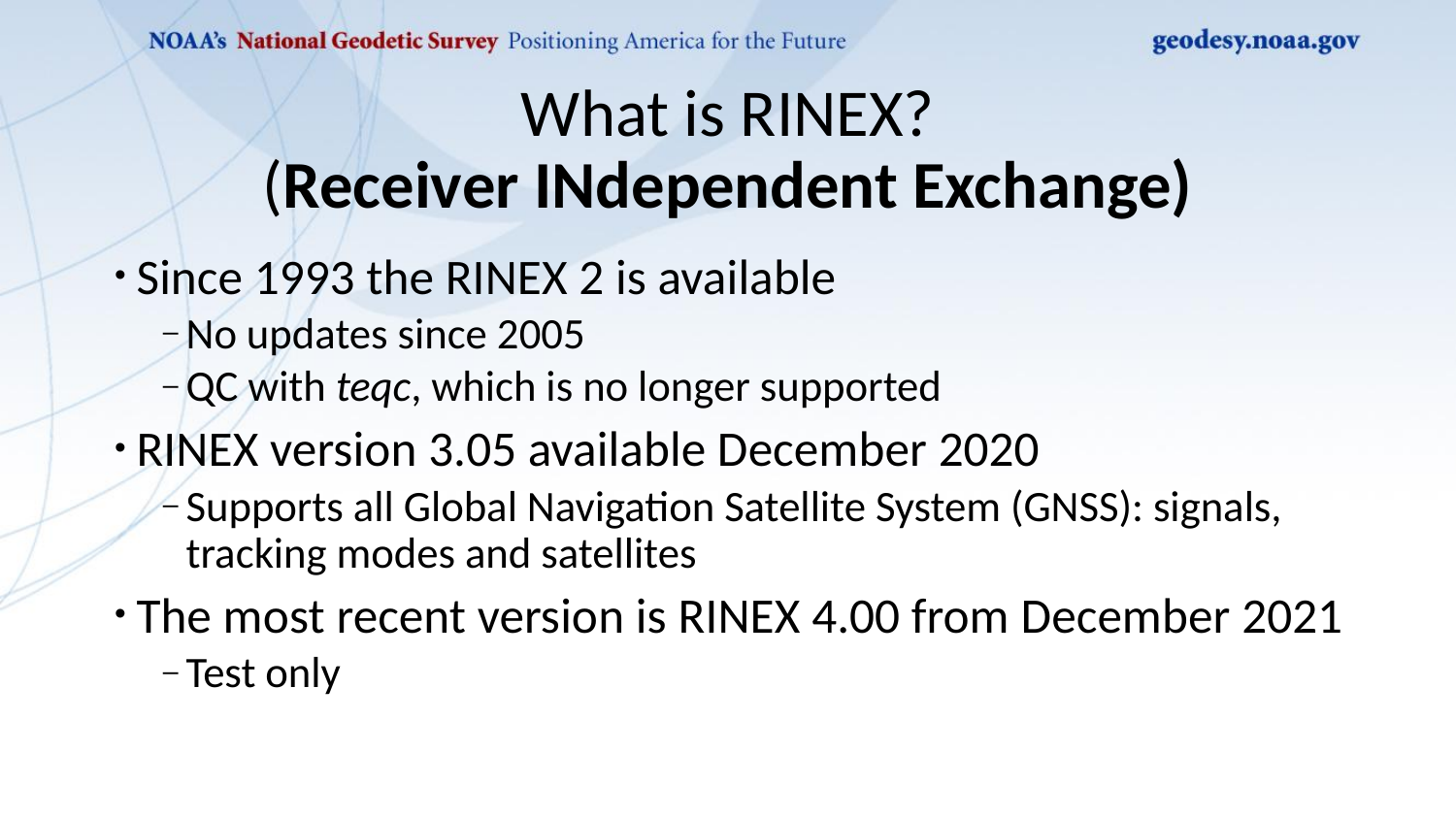

# What is RINEX? (Receiver INdependent Exchange)
Since 1993 the RINEX 2 is available
No updates since 2005
QC with teqc, which is no longer supported
RINEX version 3.05 available December 2020
Supports all Global Navigation Satellite System (GNSS): signals, tracking modes and satellites
The most recent version is RINEX 4.00 from December 2021
Test only